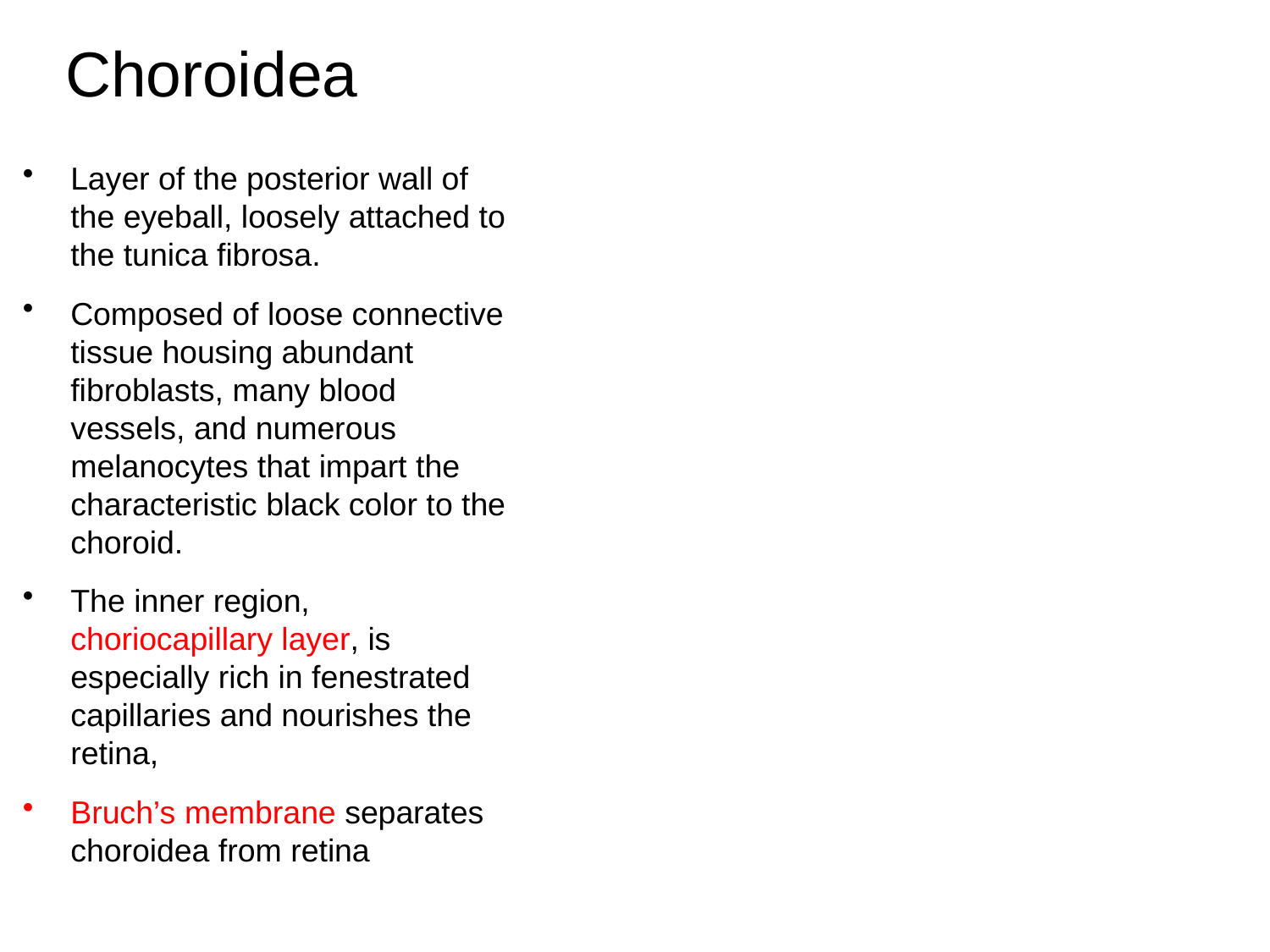

# Choroidea
Layer of the posterior wall of the eyeball, loosely attached to the tunica fibrosa.
Composed of loose connective tissue housing abundant fibroblasts, many blood vessels, and numerous melanocytes that impart the characteristic black color to the choroid.
The inner region, choriocapillary layer, is especially rich in fenestrated capillaries and nourishes the retina,
Bruch’s membrane separates choroidea from retina